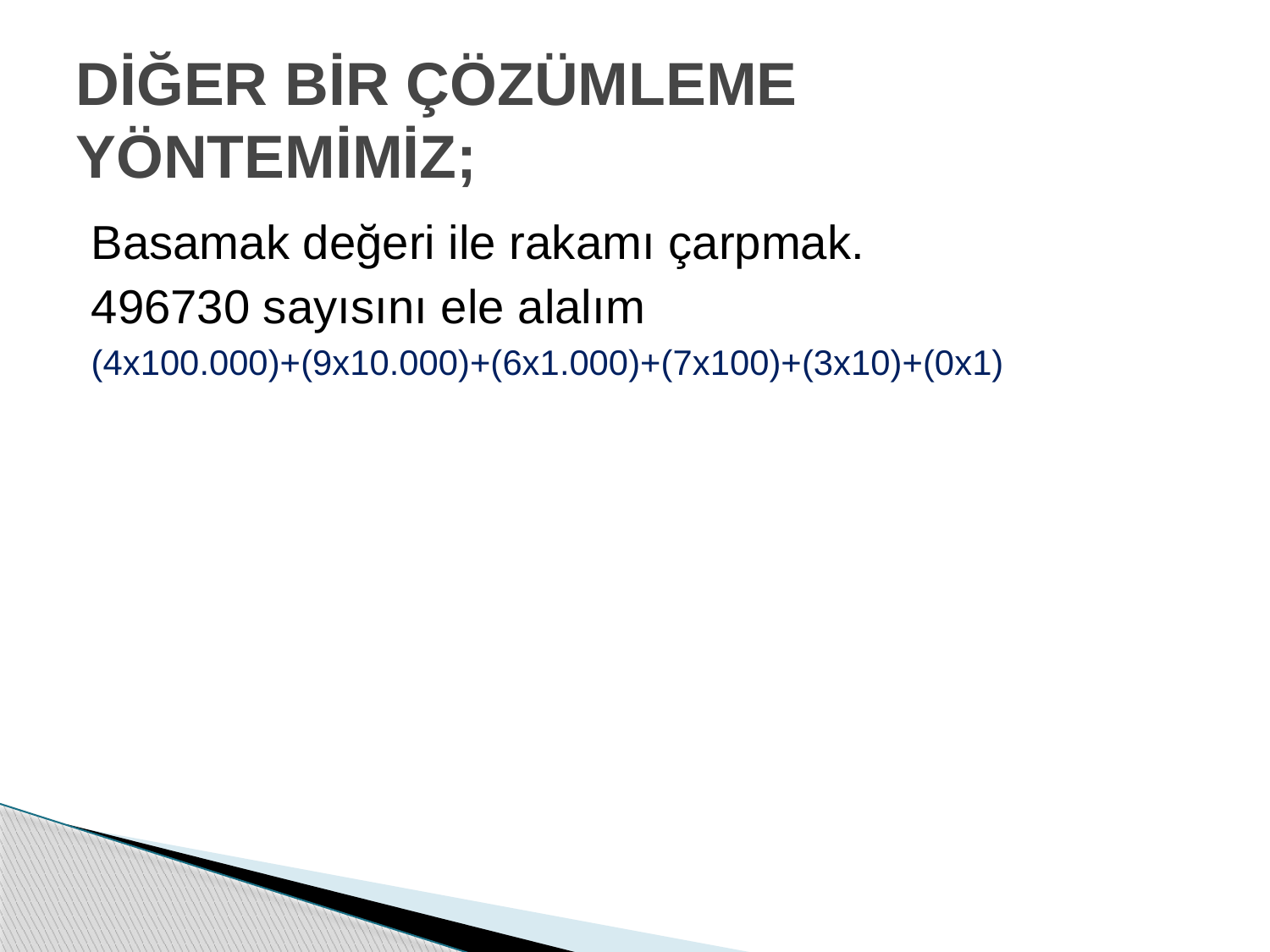

# DİĞER BİR ÇÖZÜMLEME YÖNTEMİMİZ;
Basamak değeri ile rakamı çarpmak.
496730 sayısını ele alalım
(4x100.000)+(9x10.000)+(6x1.000)+(7x100)+(3x10)+(0x1)